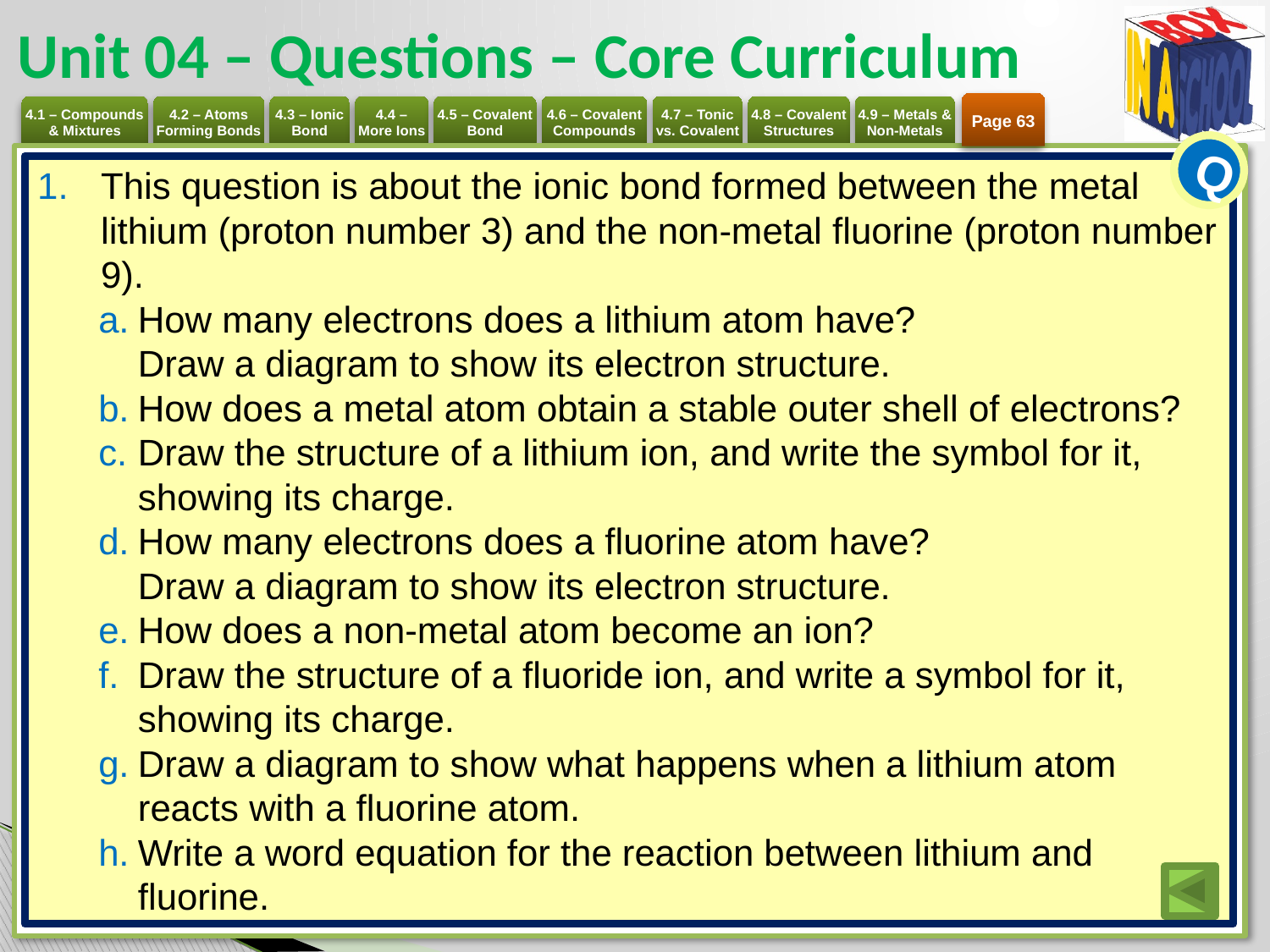

# Unit 04 – Questions – Core Curriculum
Page 63
Q
This question is about the ionic bond formed between the metal lithium (proton number 3) and the non-metal fluorine (proton number 9).
How many electrons does a lithium atom have?
Draw a diagram to show its electron structure.
How does a metal atom obtain a stable outer shell of electrons?
Draw the structure of a lithium ion, and write the symbol for it, showing its charge.
How many electrons does a fluorine atom have?
Draw a diagram to show its electron structure.
How does a non-metal atom become an ion?
Draw the structure of a fluoride ion, and write a symbol for it, showing its charge.
Draw a diagram to show what happens when a lithium atom reacts with a fluorine atom.
Write a word equation for the reaction between lithium and fluorine.